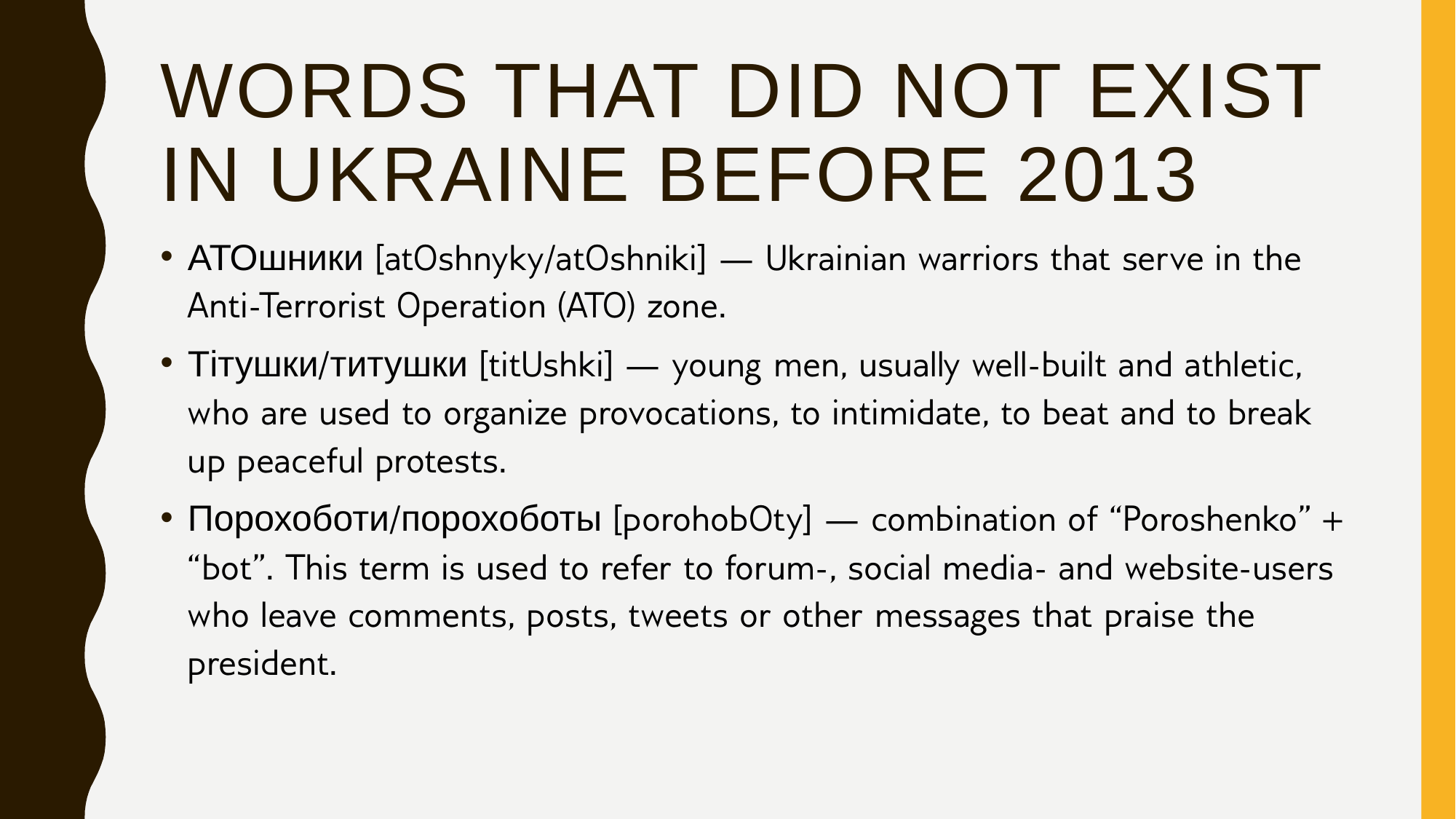

# words that did not exist in Ukraine before 2013
АТОшники [atOshnyky/atOshniki] — Ukrainian warriors that serve in the Anti-Terrorist Operation (ATO) zone.
Тітушки/титушки [titUshki] — young men, usually well-built and athletic, who are used to organize provocations, to intimidate, to beat and to break up peaceful protests.
Порохоботи/порохоботы [porohobOty] — combination of “Poroshenko” + “bot”. This term is used to refer to forum-, social media- and website-users who leave comments, posts, tweets or other messages that praise the president.